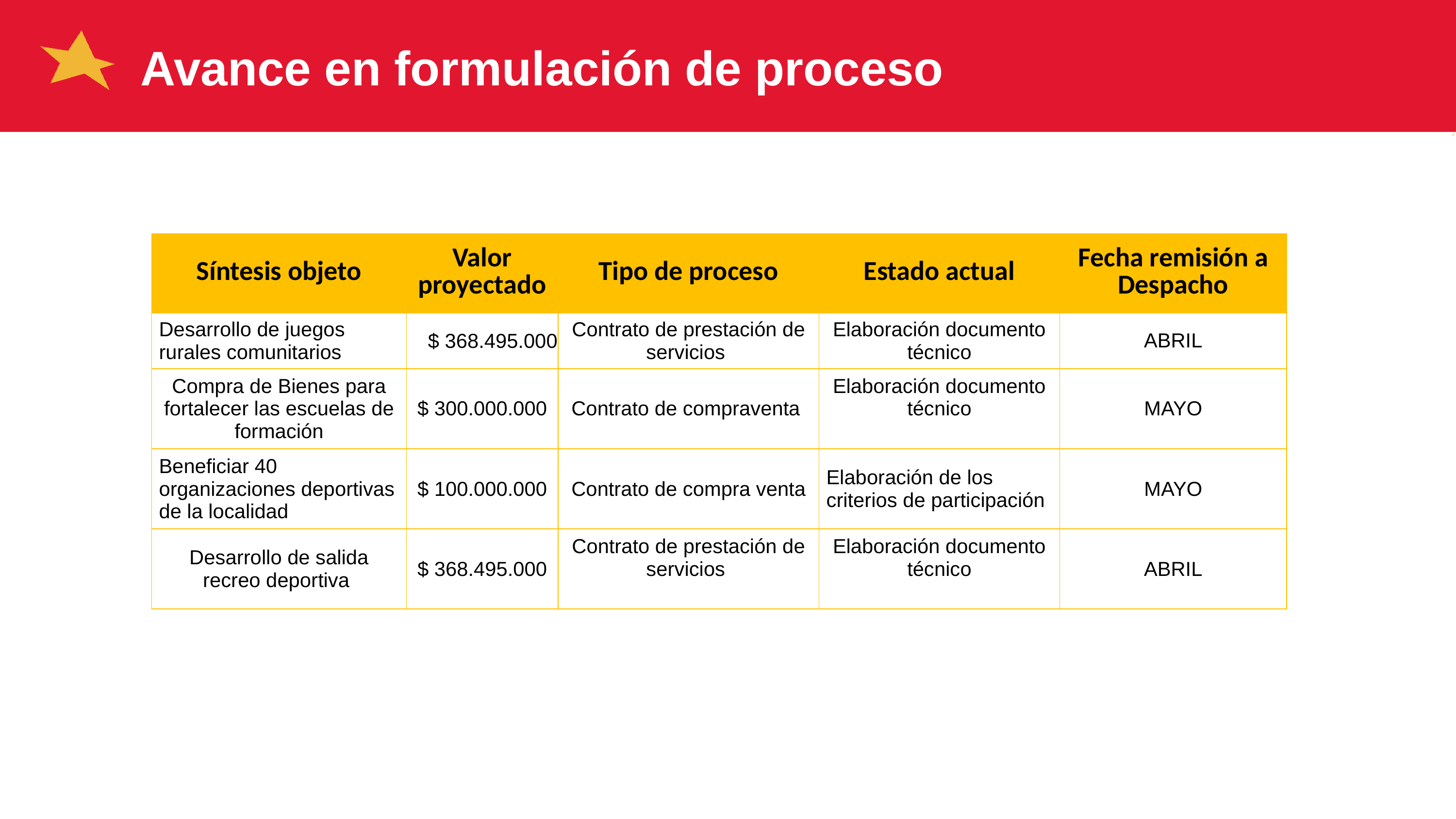

Avance en formulación de proceso

| Síntesis objeto | Valor proyectado | Tipo de proceso | Estado actual | Fecha remisión a Despacho |
| --- | --- | --- | --- | --- |
| Desarrollo de juegos rurales comunitarios | $ 368.495.000 | Contrato de prestación de servicios | Elaboración documento técnico | ABRIL |
| Compra de Bienes para fortalecer las escuelas de formación | $ 300.000.000 | Contrato de compraventa | Elaboración documento técnico | MAYO |
| Beneficiar 40 organizaciones deportivas de la localidad | $ 100.000.000 | Contrato de compra venta | Elaboración de los criterios de participación | MAYO |
| Desarrollo de salida recreo deportiva | $ 368.495.000 | Contrato de prestación de servicios | Elaboración documento técnico | ABRIL |